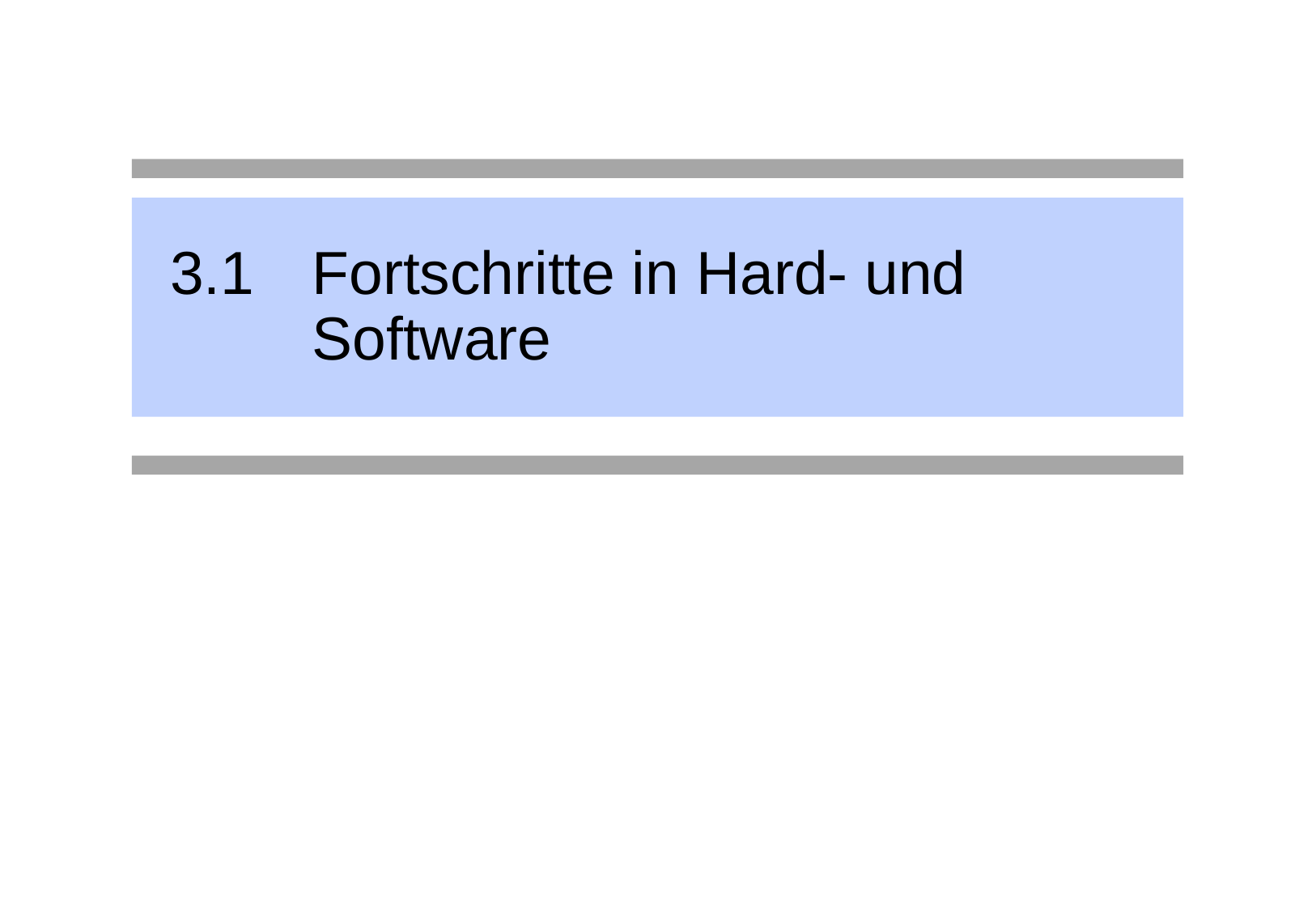

# 3.1	Fortschritte in Hard- und Software